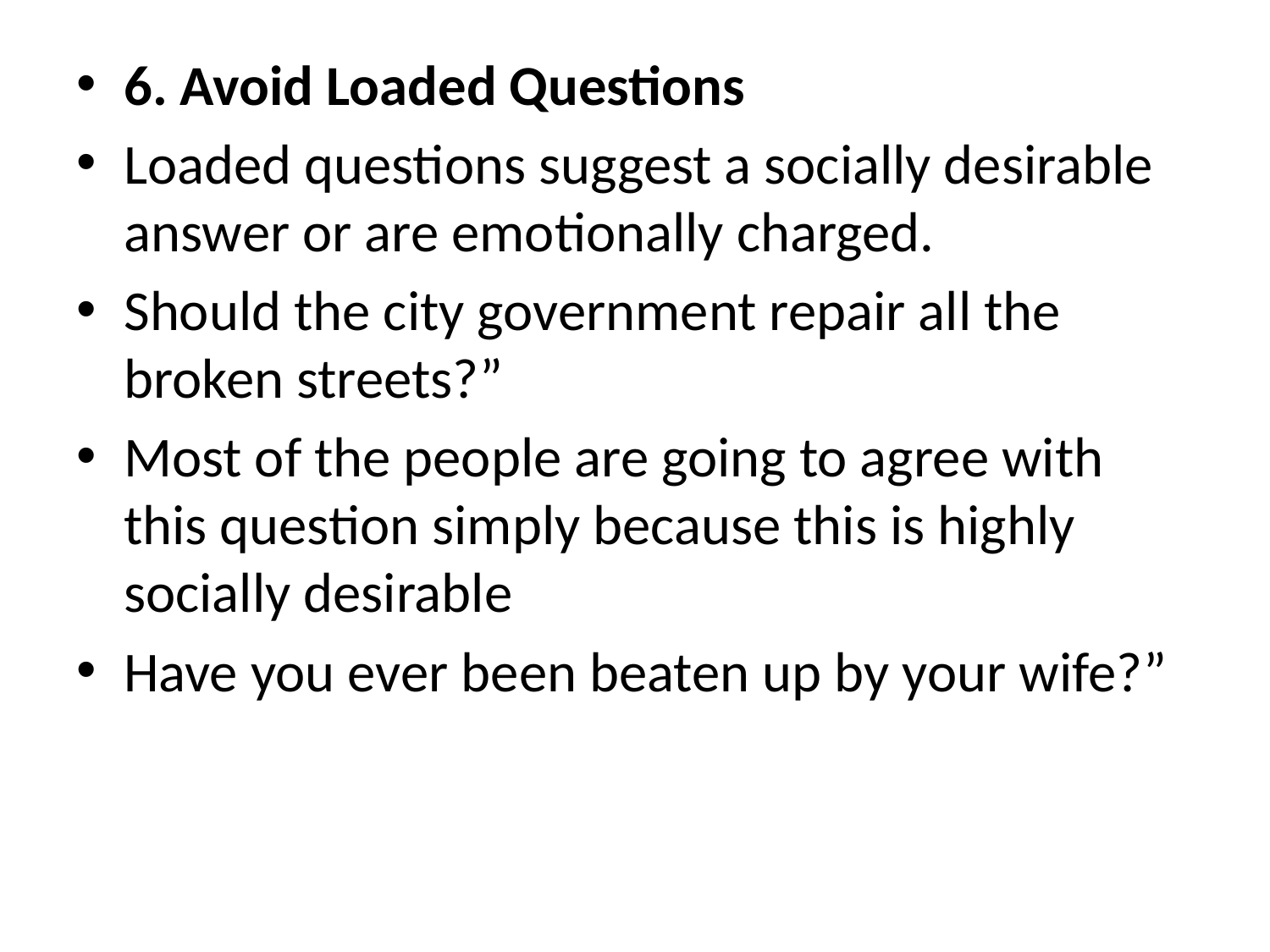

6. Avoid Loaded Questions
Loaded questions suggest a socially desirable answer or are emotionally charged.
Should the city government repair all the broken streets?”
Most of the people are going to agree with this question simply because this is highly socially desirable
Have you ever been beaten up by your wife?”